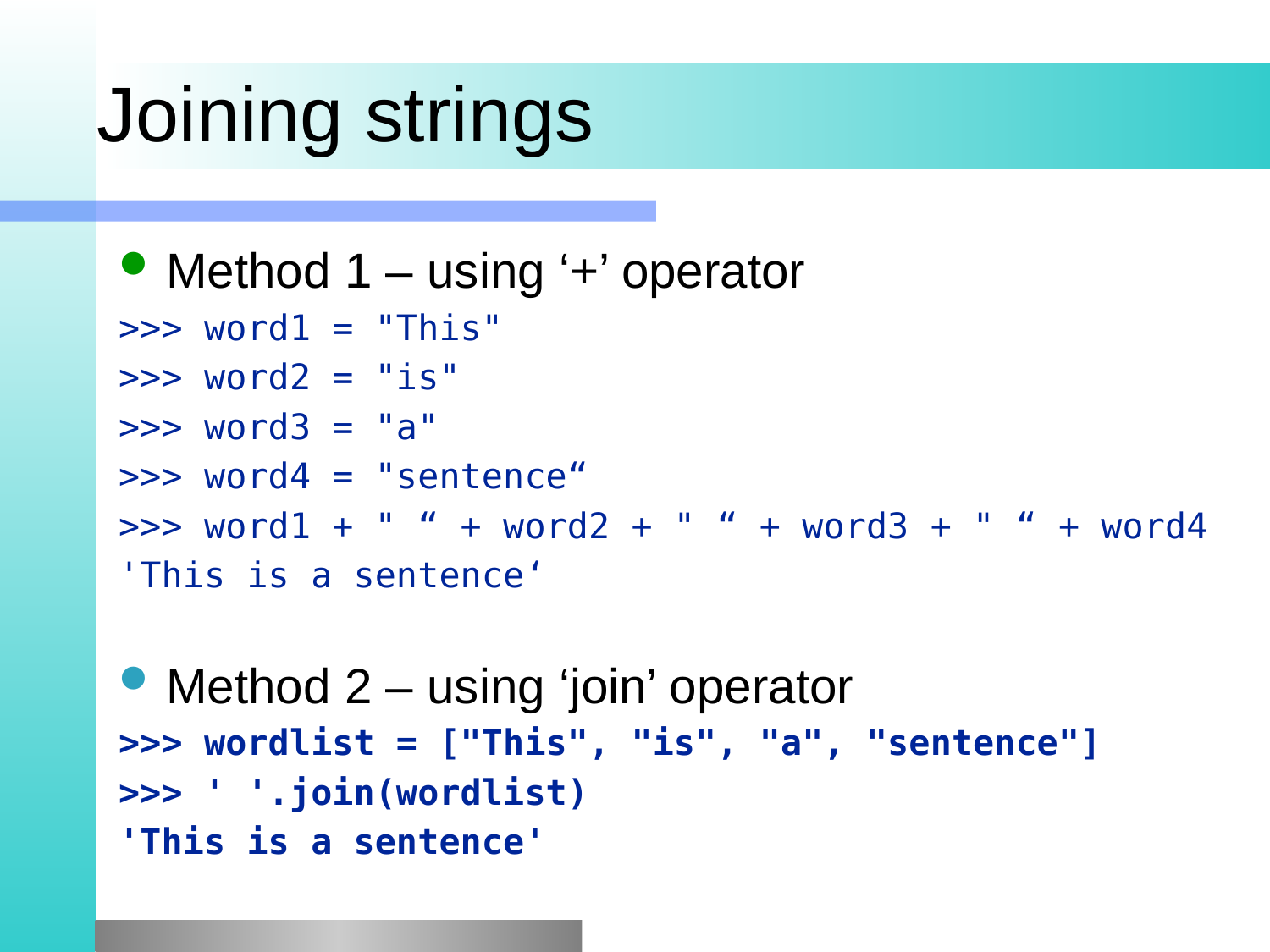

# Joining strings
Method 1 – using ‘+’ operator
>>> word1 = "This"
>>> word2 = "is"
>>> word3 = "a"
>>> word4 = "sentence“
>>> word1 + " “ + word2 + " “ + word3 + " “ + word4
'This is a sentence‘

Method 2 – using ‘join’ operator
>>> wordlist = ["This", "is", "a", "sentence"]
>>> ' '.join(wordlist)
'This is a sentence'